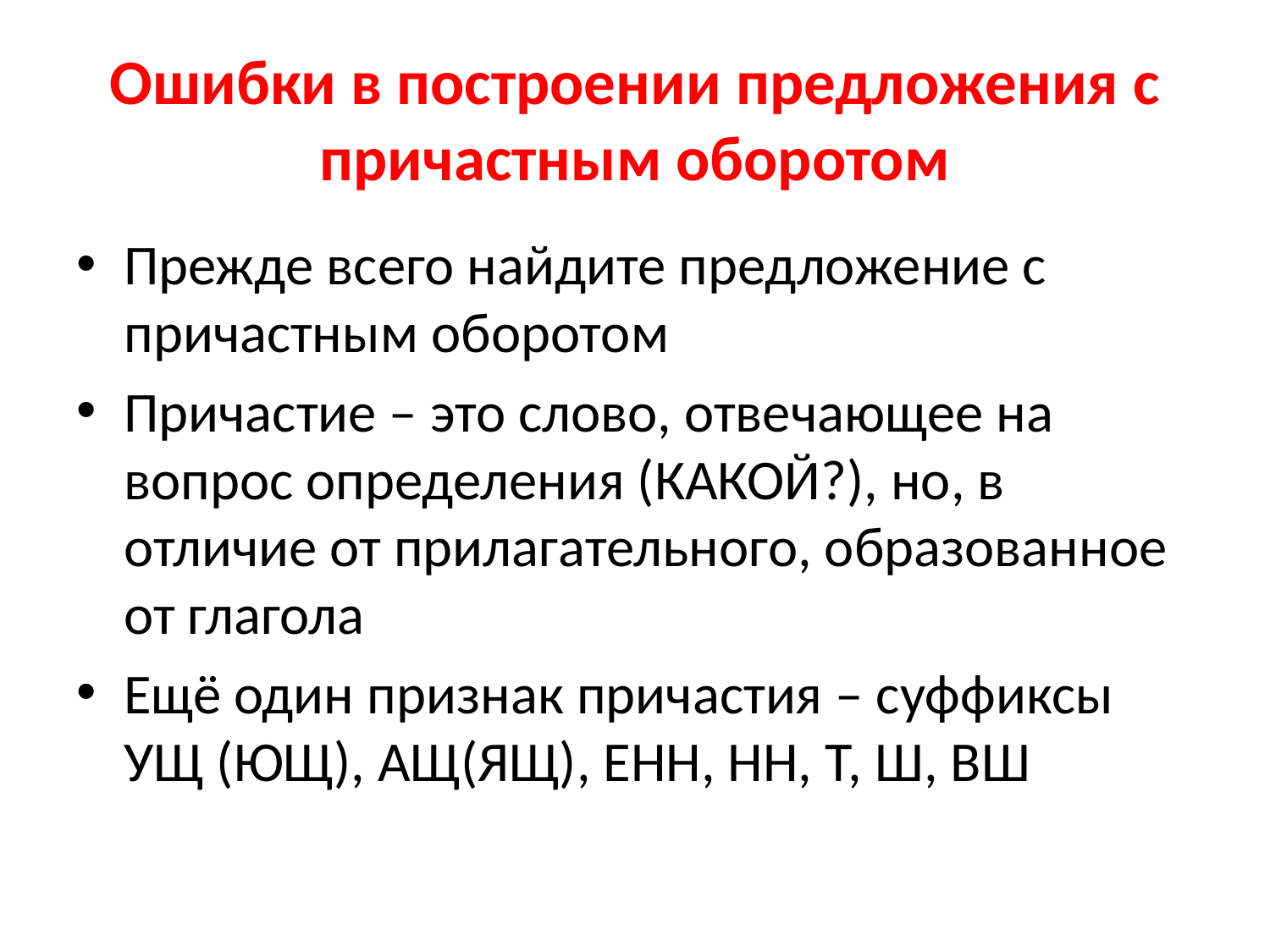

# Ошибки в построении предложения с причастным оборотом
Прежде всего найдите предложение с причастным оборотом
Причастие – это слово, отвечающее на вопрос определения (КАКОЙ?), но, в отличие от прилагательного, образованное от глагола
Ещё один признак причастия – суффиксы УЩ (ЮЩ), АЩ(ЯЩ), ЕНН, НН, Т, Ш, ВШ